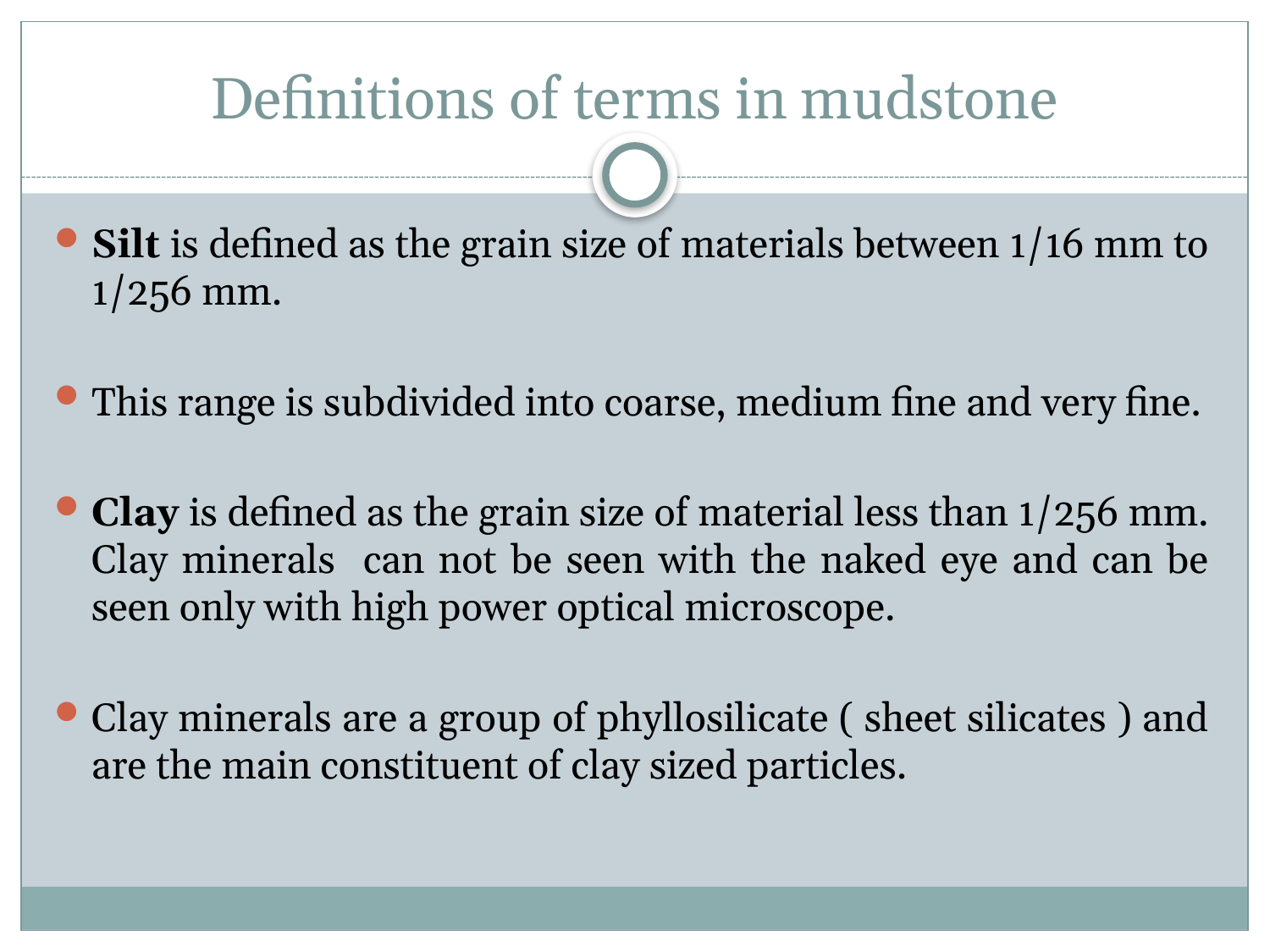

# Definitions of terms in mudstone
Silt is defined as the grain size of materials between 1/16 mm to 1/256 mm.

This range is subdivided into coarse, medium fine and very fine.

Clay is defined as the grain size of material less than 1/256 mm. Clay minerals  can not be seen with the naked eye and can be seen only with high power optical microscope.

Clay minerals are a group of phyllosilicate ( sheet silicates ) and are the main constituent of clay sized particles.